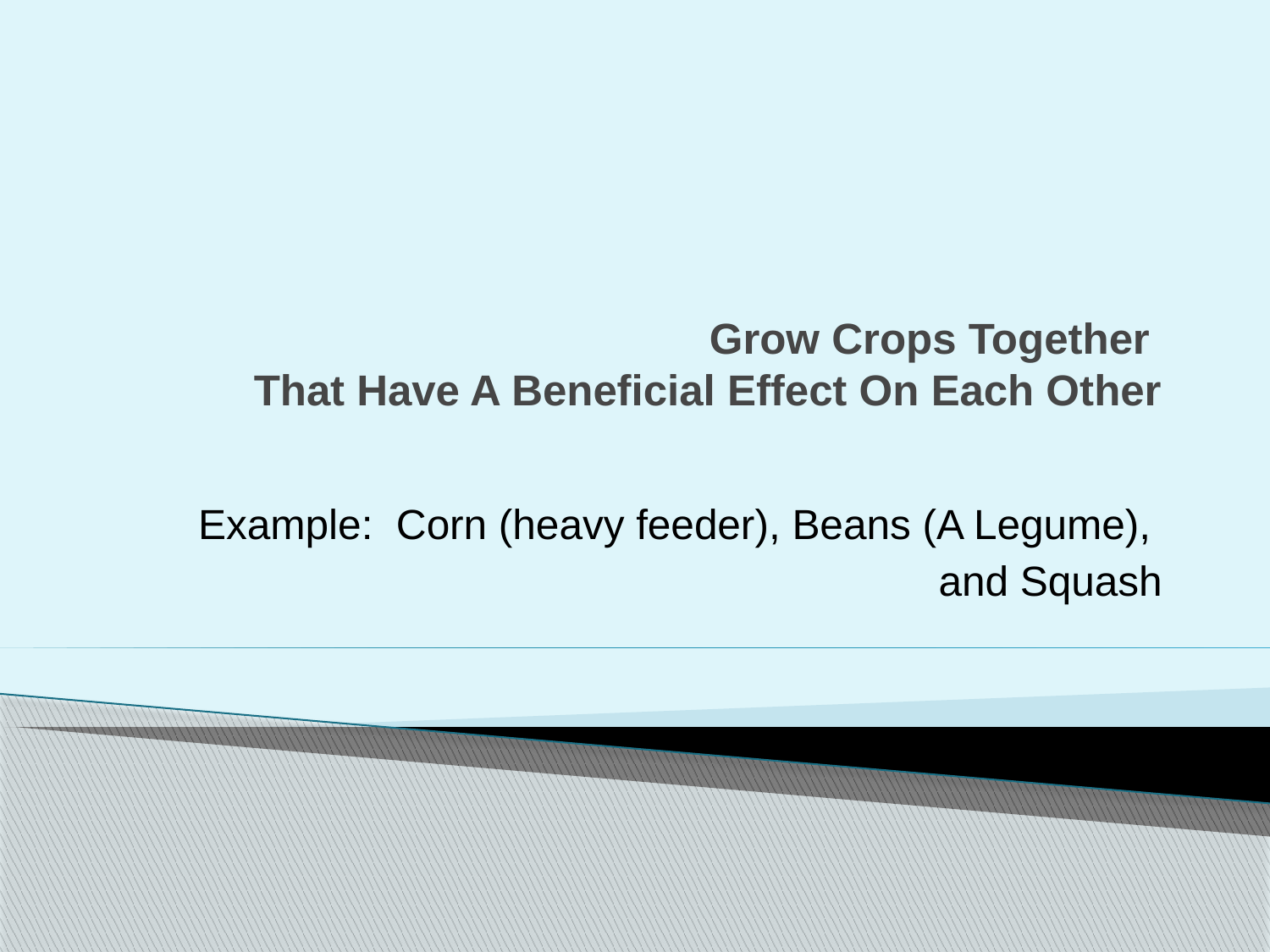

# Grow Crops Together That Have A Beneficial Effect On Each Other
Example:  Corn (heavy feeder), Beans (A Legume),
and Squash